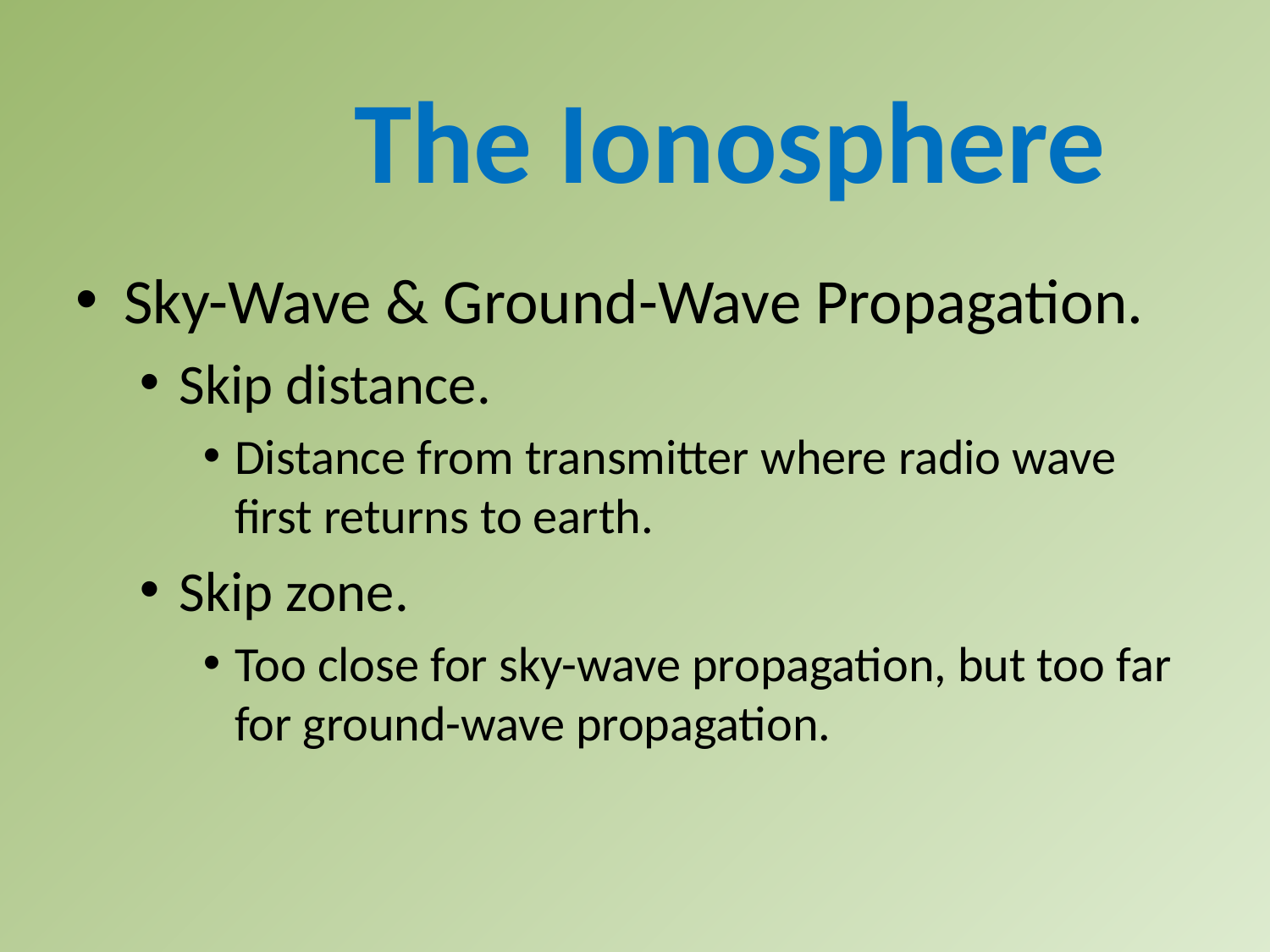

The Ionosphere
Sky-Wave & Ground-Wave Propagation.
Skip distance.
Distance from transmitter where radio wave first returns to earth.
Skip zone.
Too close for sky-wave propagation, but too far for ground-wave propagation.